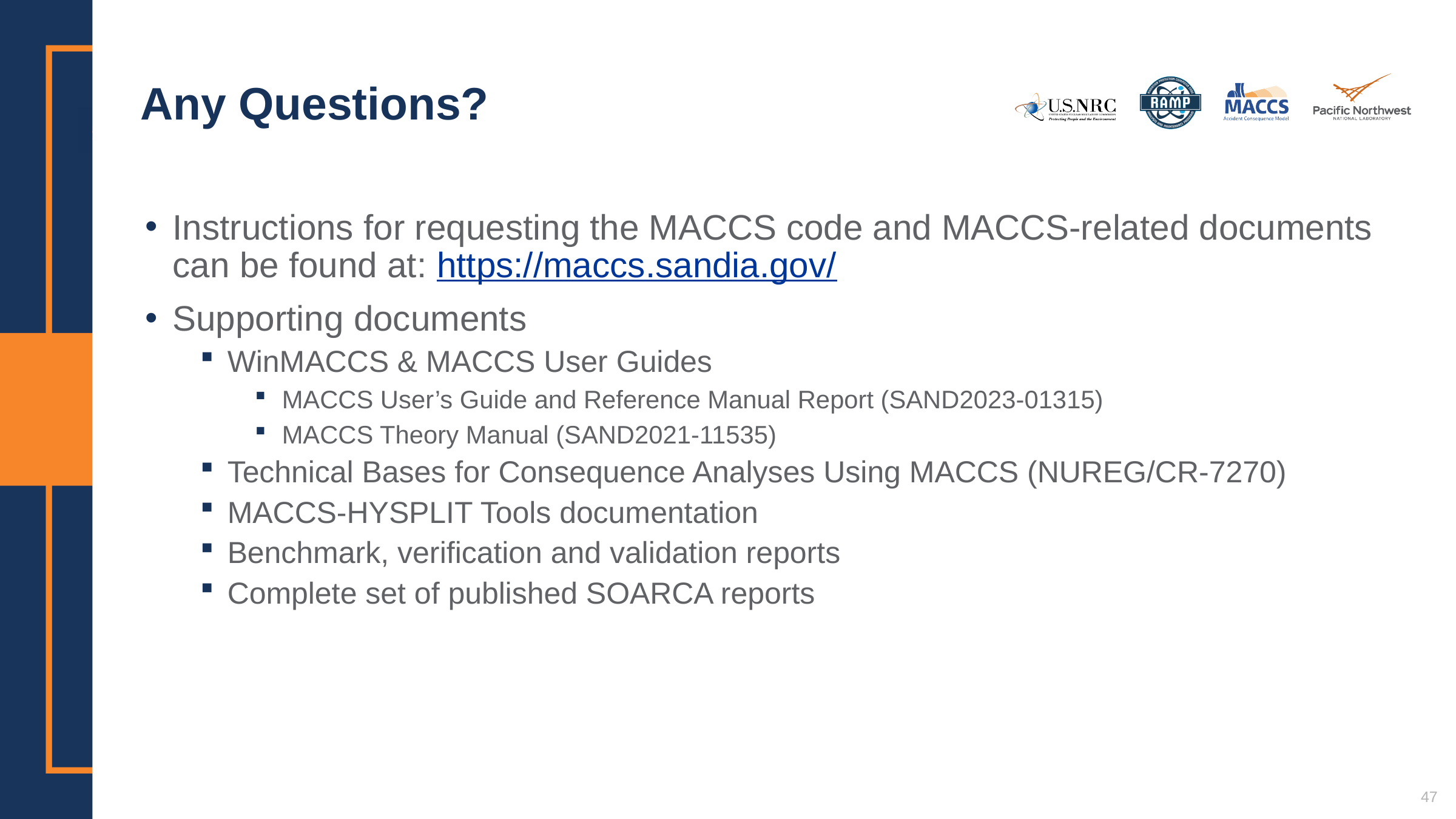

# Any Questions?
Instructions for requesting the MACCS code and MACCS-related documents can be found at: https://maccs.sandia.gov/
Supporting documents
WinMACCS & MACCS User Guides
MACCS User’s Guide and Reference Manual Report (SAND2023-01315)
MACCS Theory Manual (SAND2021-11535)
Technical Bases for Consequence Analyses Using MACCS (NUREG/CR-7270)
MACCS-HYSPLIT Tools documentation
Benchmark, verification and validation reports
Complete set of published SOARCA reports

47